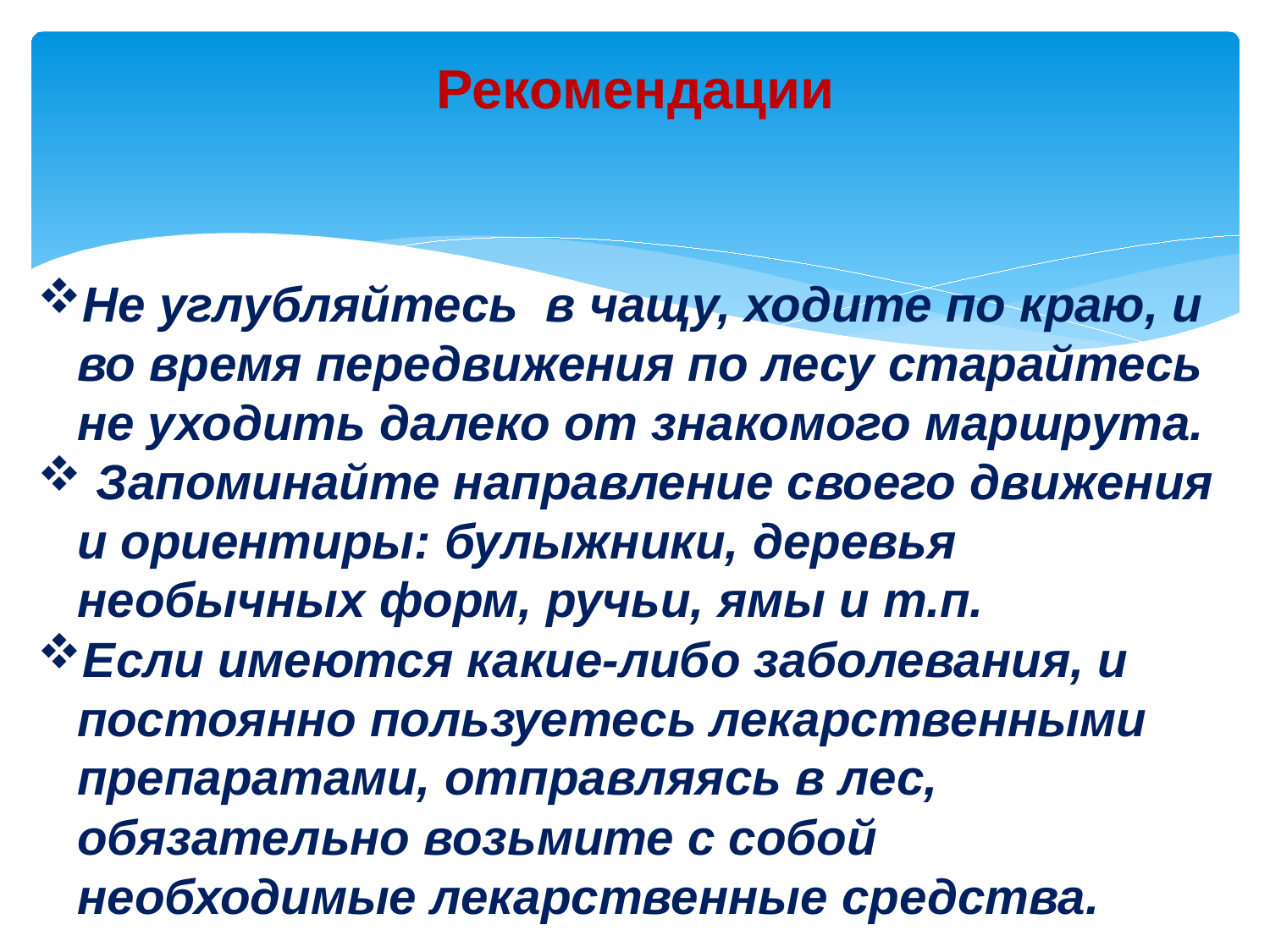

# Рекомендации
Не углубляйтесь  в чащу, ходите по краю, и во время передвижения по лесу старайтесь не уходить далеко от знакомого маршрута.
 Запоминайте направление своего движения и ориентиры: булыжники, деревья необычных форм, ручьи, ямы и т.п.
Если имеются какие-либо заболевания, и постоянно пользуетесь лекарственными препаратами, отправляясь в лес, обязательно возьмите с собой необходимые лекарственные средства.